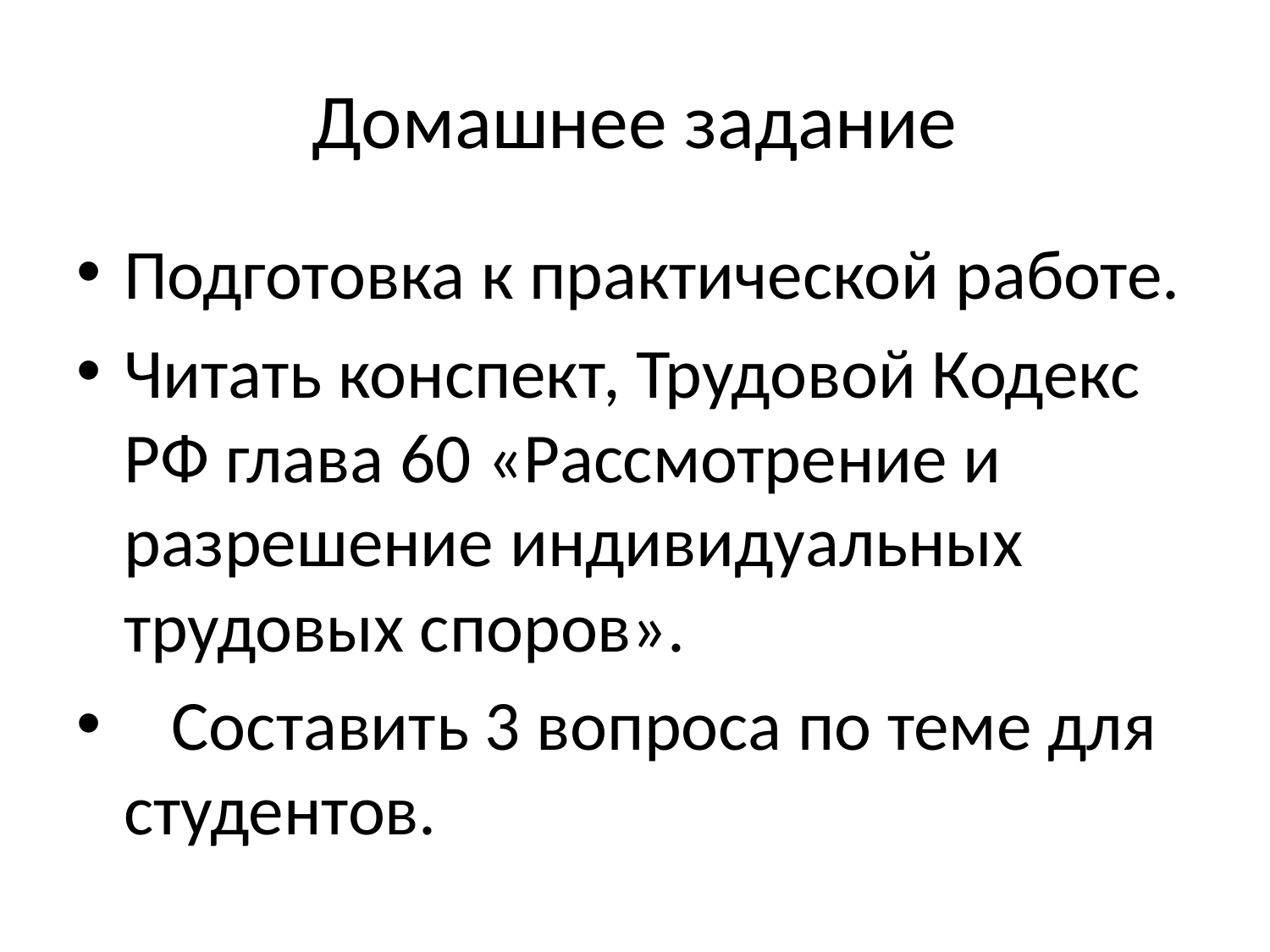

# Домашнее задание
Подготовка к практической работе.
Читать конспект, Трудовой Кодекс РФ глава 60 «Рассмотрение и разрешение индивидуальных трудовых споров».
   Составить 3 вопроса по теме для студентов.